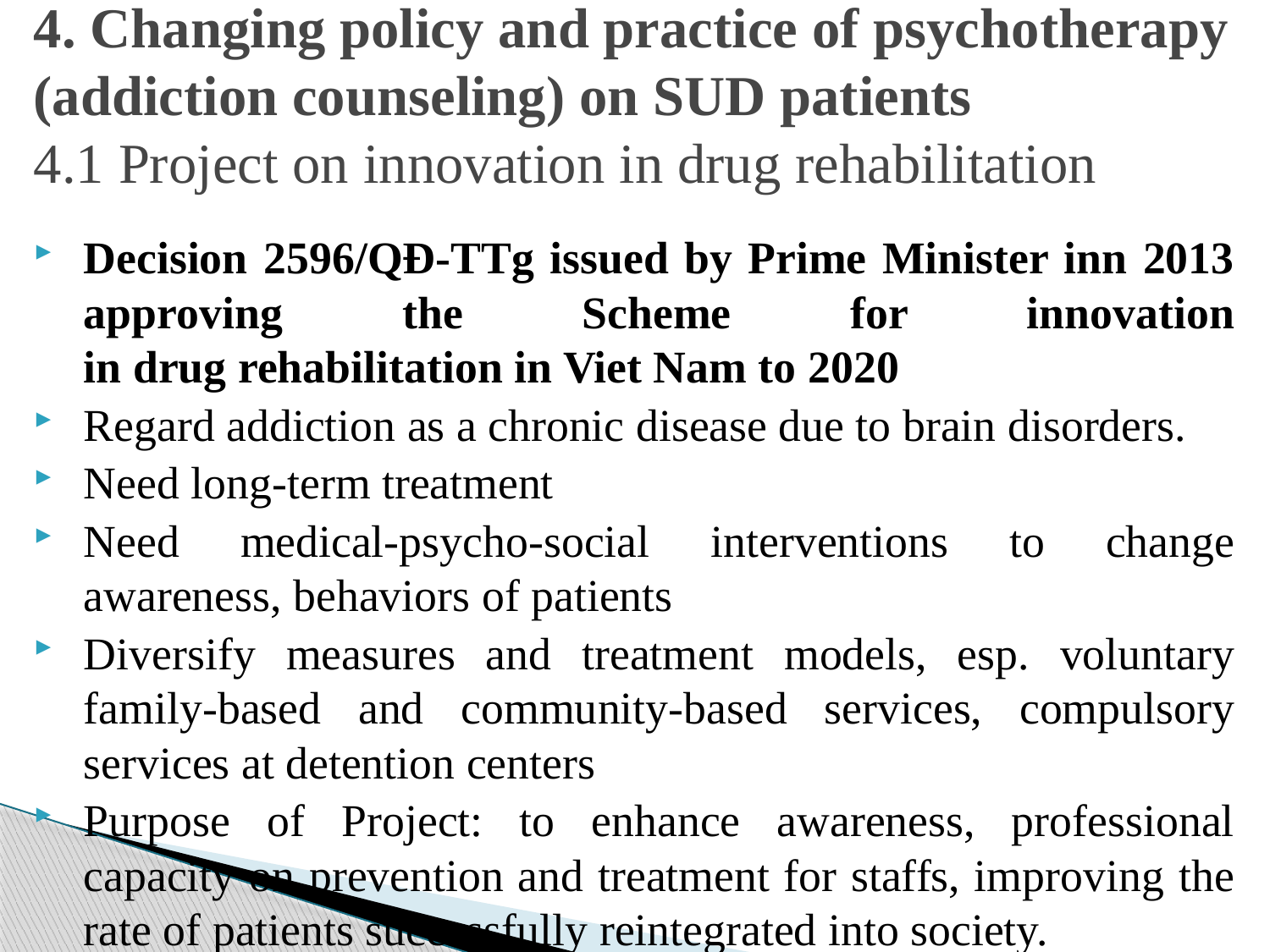

# 4. Changing policy and practice of psychotherapy (addiction counseling) on SUD patients 4.1 Project on innovation in drug rehabilitation
Decision 2596/QĐ-TTg issued by Prime Minister inn 2013 approving the Scheme for innovation in drug rehabilitation in Viet Nam to 2020
Regard addiction as a chronic disease due to brain disorders.
Need long-term treatment
Need medical-psycho-social interventions to change awareness, behaviors of patients
Diversify measures and treatment models, esp. voluntary family-based and community-based services, compulsory services at detention centers
Purpose of Project: to enhance awareness, professional capacity on prevention and treatment for staffs, improving the rate of patients successfully reintegrated into society.